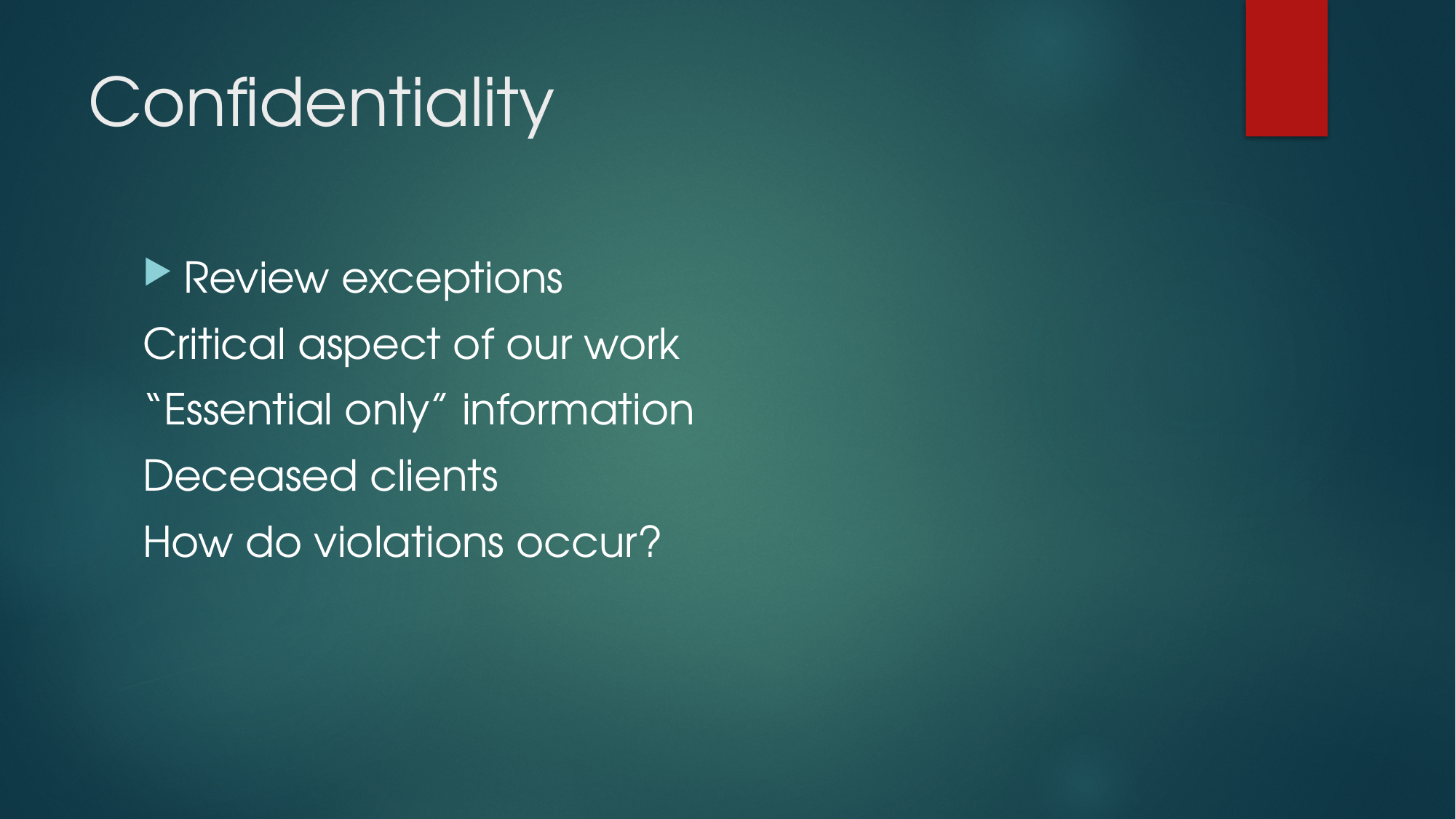

# Confidentiality
Review exceptions
Critical aspect of our work
“Essential only” information
Deceased clients
How do violations occur?